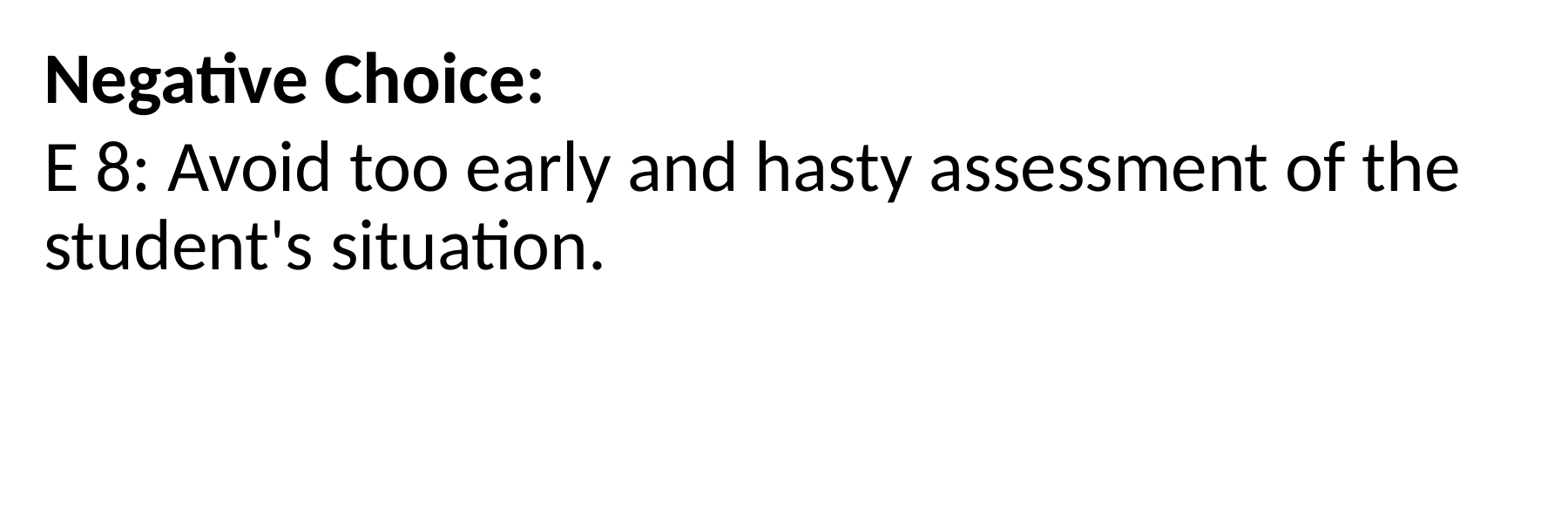

Negative Choice:
E 8: Avoid too early and hasty assessment of the student's situation.